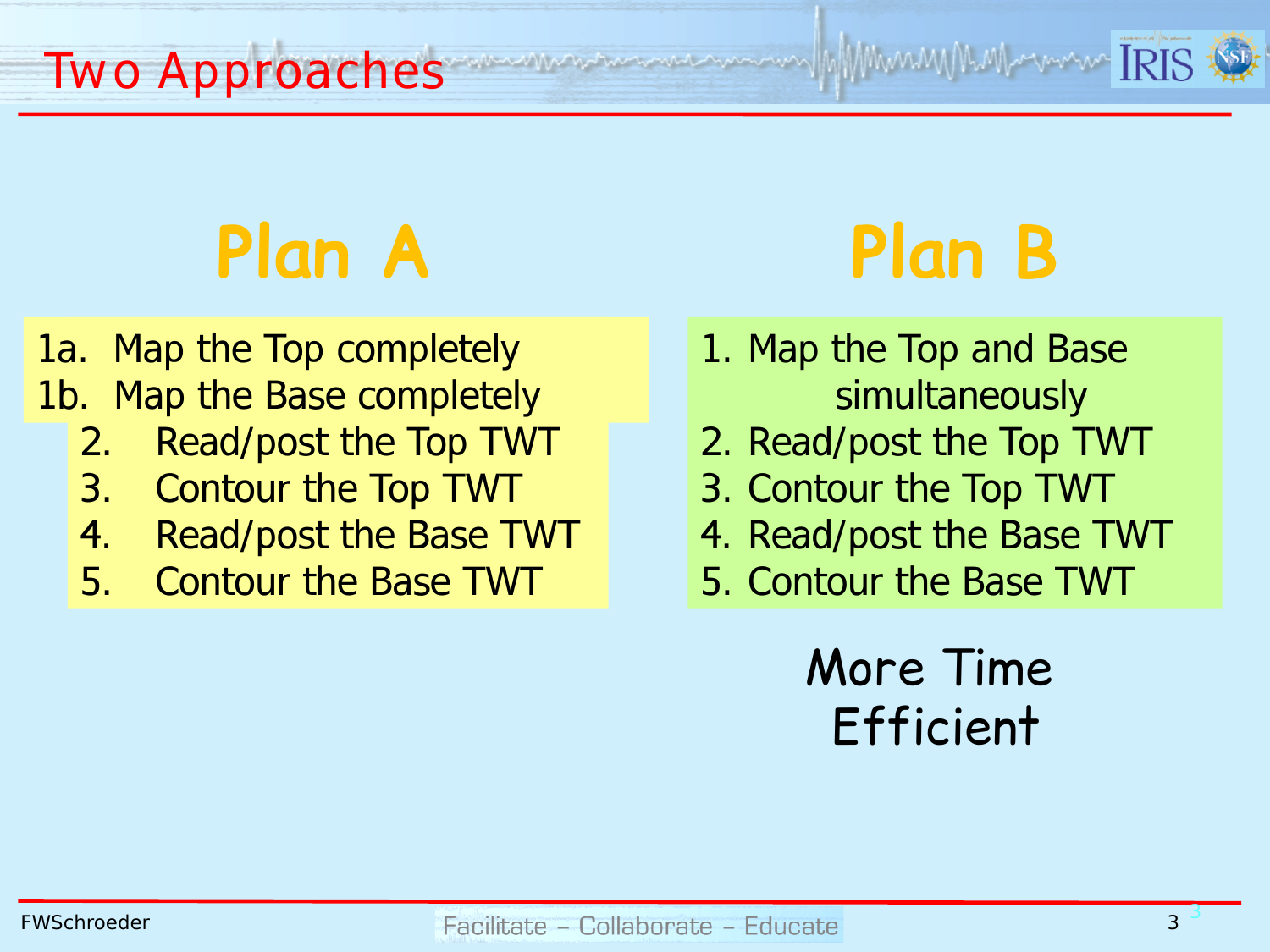

# Two Approaches
Plan A
Plan B
Map the Top completely
Map the Base completely
 Read/post the Top TWT
 Contour the Top TWT
 Read/post the Base TWT
 Contour the Base TWT
1a.  Map the Top completely
1b.  Map the Base completely
Map the Top and Base 	simultaneously
Read/post the Top TWT
Contour the Top TWT
Read/post the Base TWT
Contour the Base TWT
More Time
Efficient
3